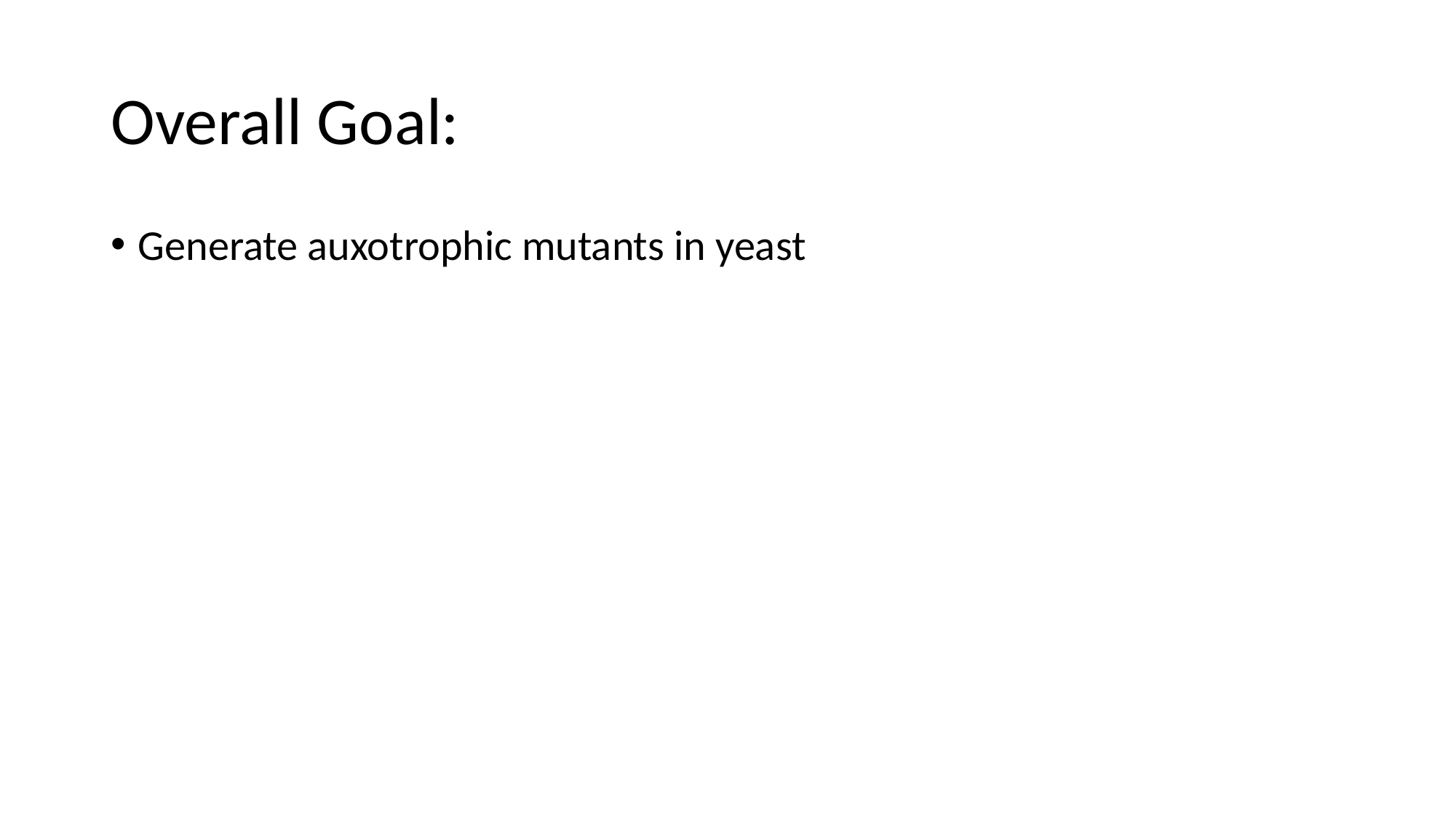

# Overall Goal:
Generate auxotrophic mutants in yeast